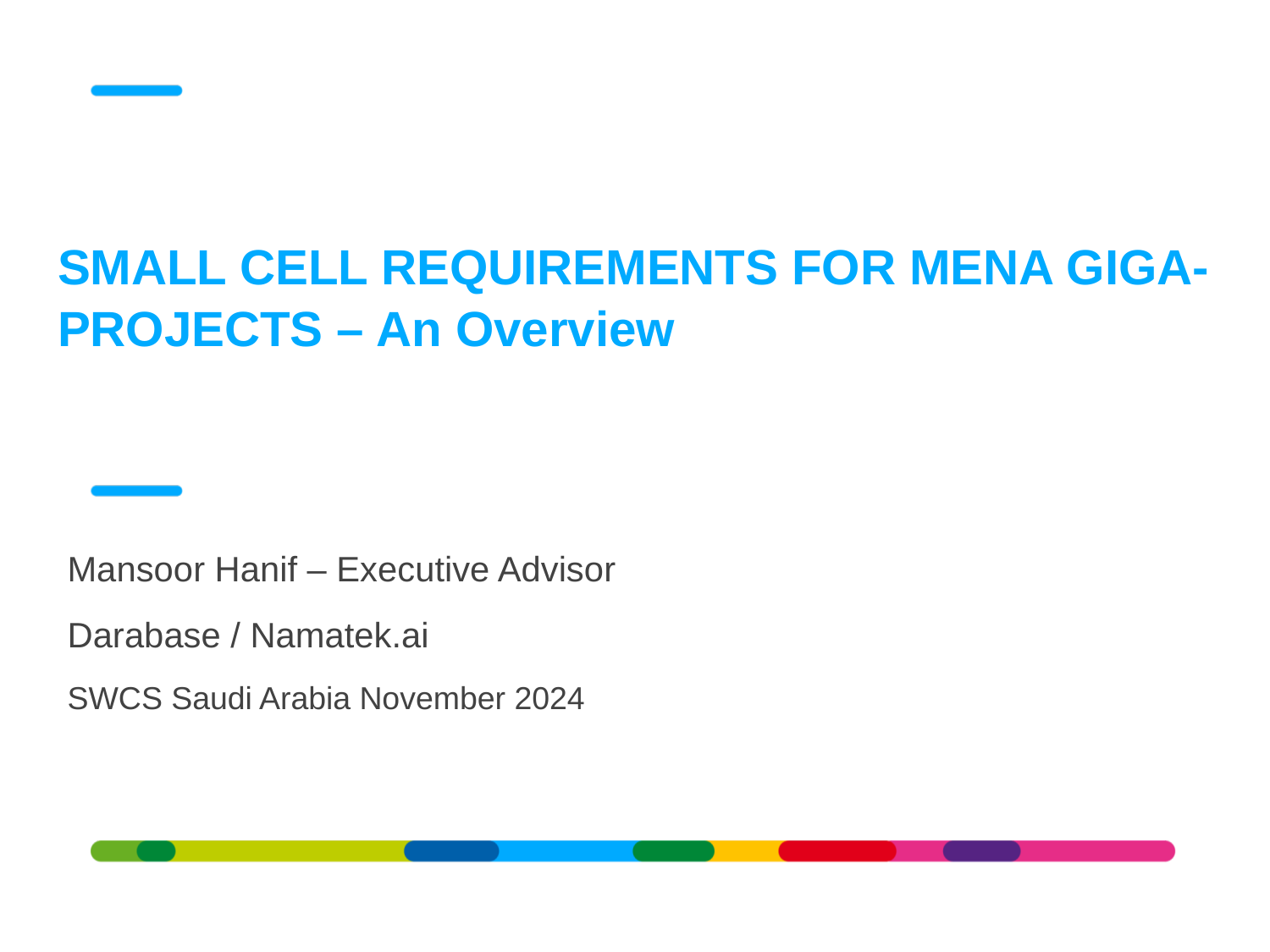

SMALL CELL REQUIREMENTS FOR MENA GIGA-PROJECTS – An Overview
Mansoor Hanif – Executive Advisor
Darabase / Namatek.ai
SWCS Saudi Arabia November 2024
1